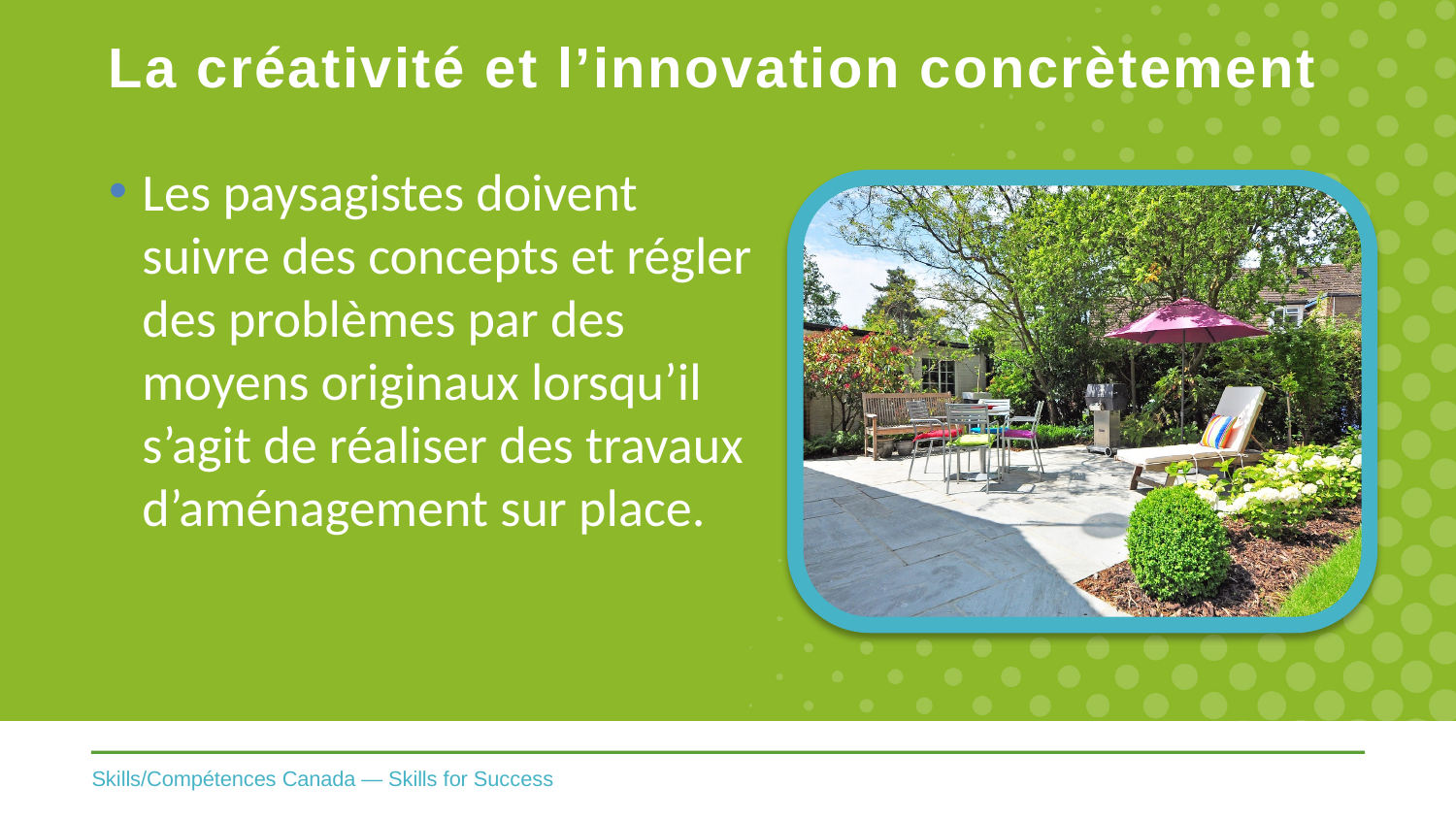

# La créativité et l’innovation concrètement
Les paysagistes doivent suivre des concepts et régler des problèmes par des moyens originaux lorsqu’il s’agit de réaliser des travaux d’aménagement sur place.